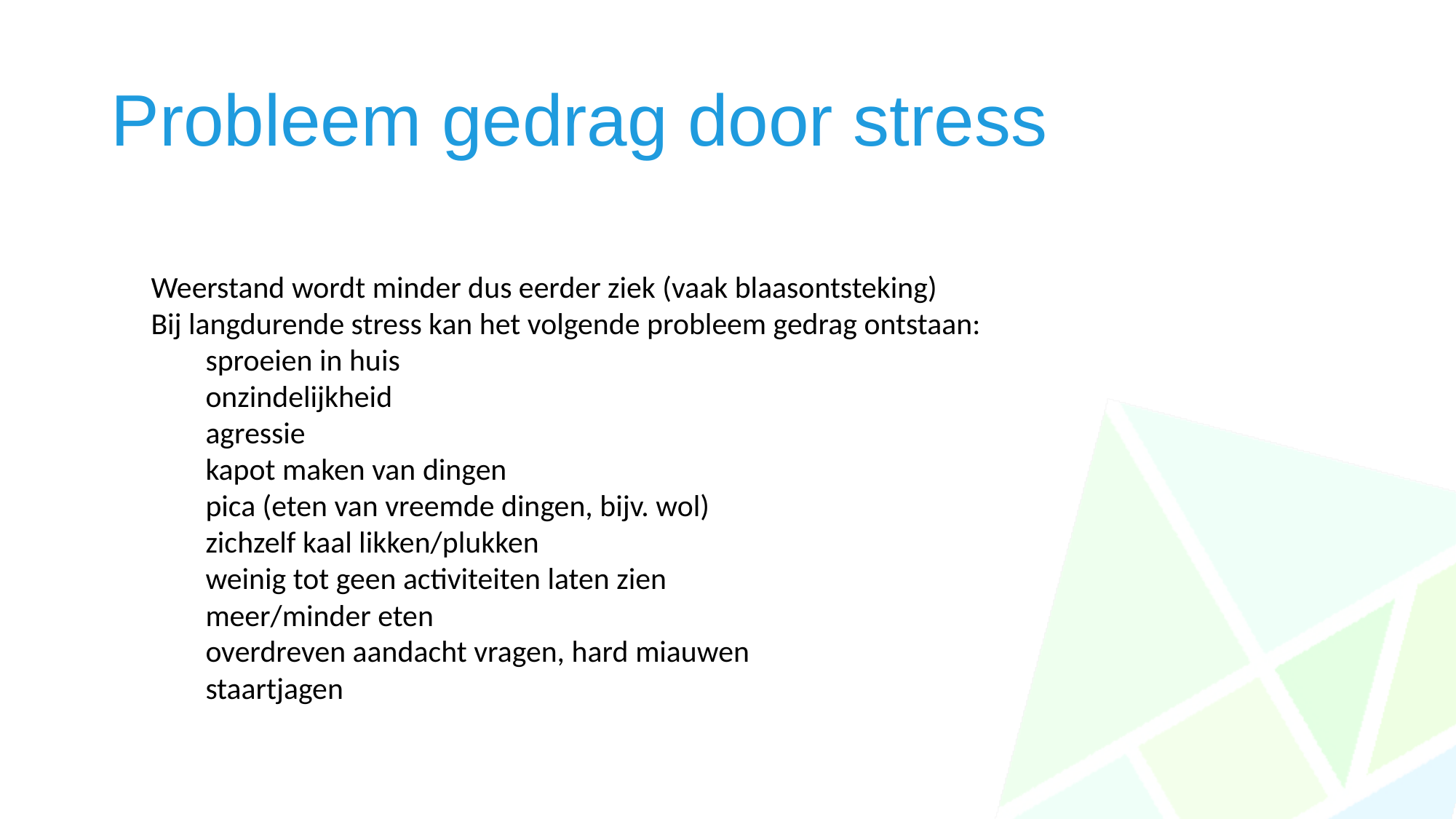

# Probleem gedrag door stress

Weerstand wordt minder dus eerder ziek (vaak blaasontsteking)
Bij langdurende stress kan het volgende probleem gedrag ontstaan:
sproeien in huis
onzindelijkheid
agressie
kapot maken van dingen
pica (eten van vreemde dingen, bijv. wol)
zichzelf kaal likken/plukken
weinig tot geen activiteiten laten zien
meer/minder eten
overdreven aandacht vragen, hard miauwen
staartjagen